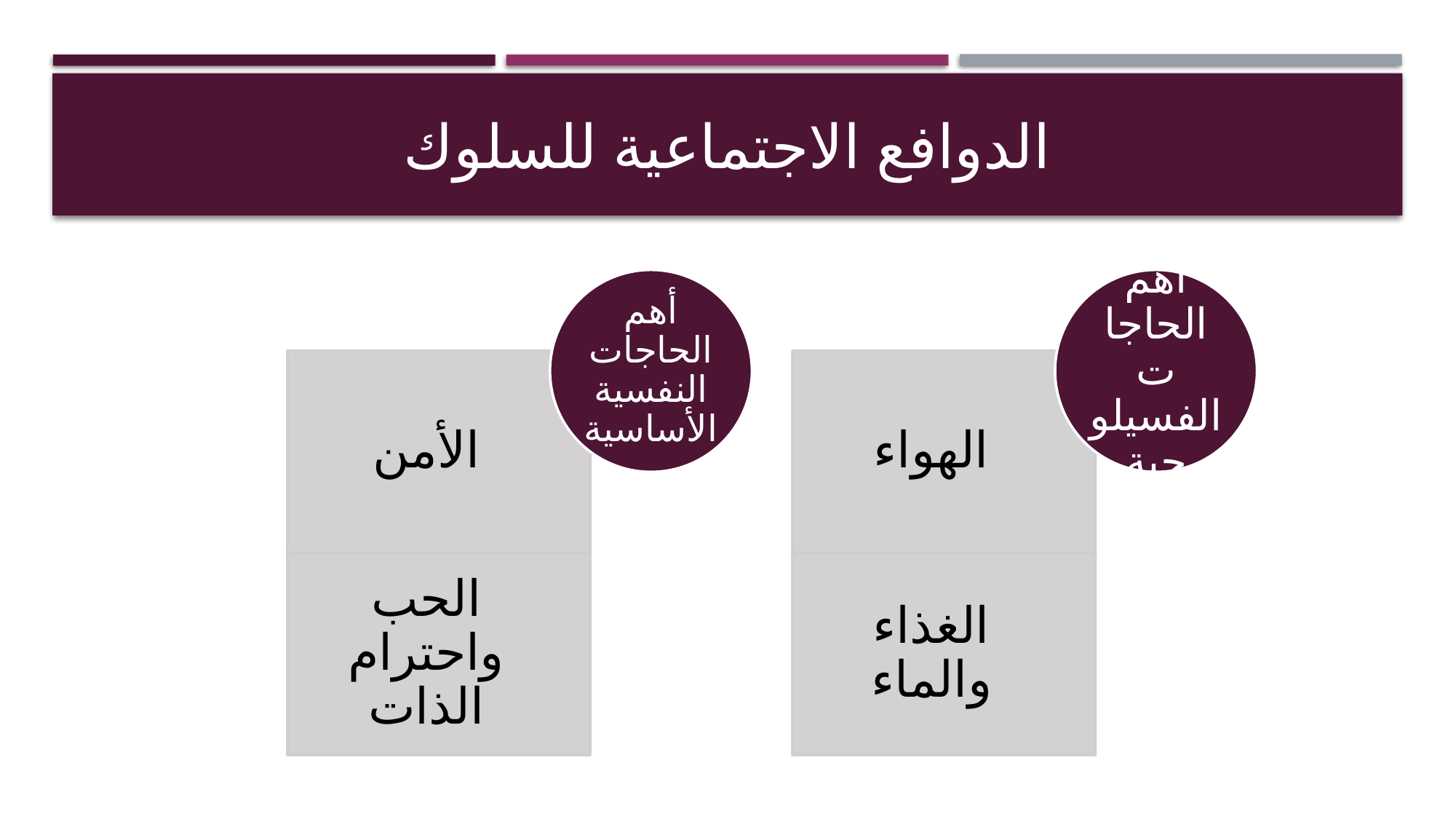

# الدوافع الاجتماعية للسلوك
الهواء
الغذاء والماء
أهم الحاجات الفسيلوجية
الأمن
الحب واحترام الذات
أهم الحاجات النفسية الأساسية